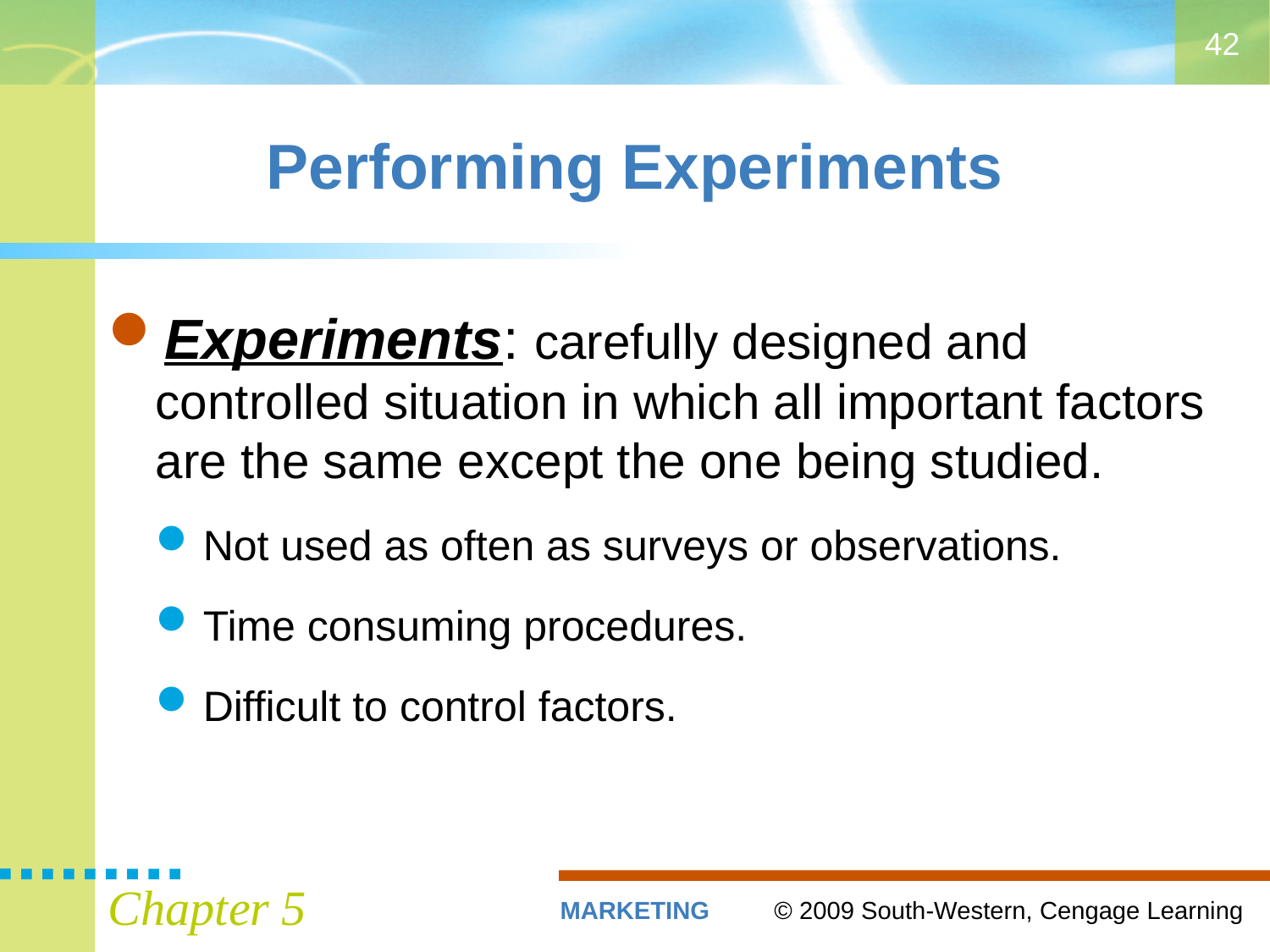

42
# Performing Experiments
Experiments: carefully designed and controlled situation in which all important factors are the same except the one being studied.
Not used as often as surveys or observations.
Time consuming procedures.
Difficult to control factors.

Chapter 5